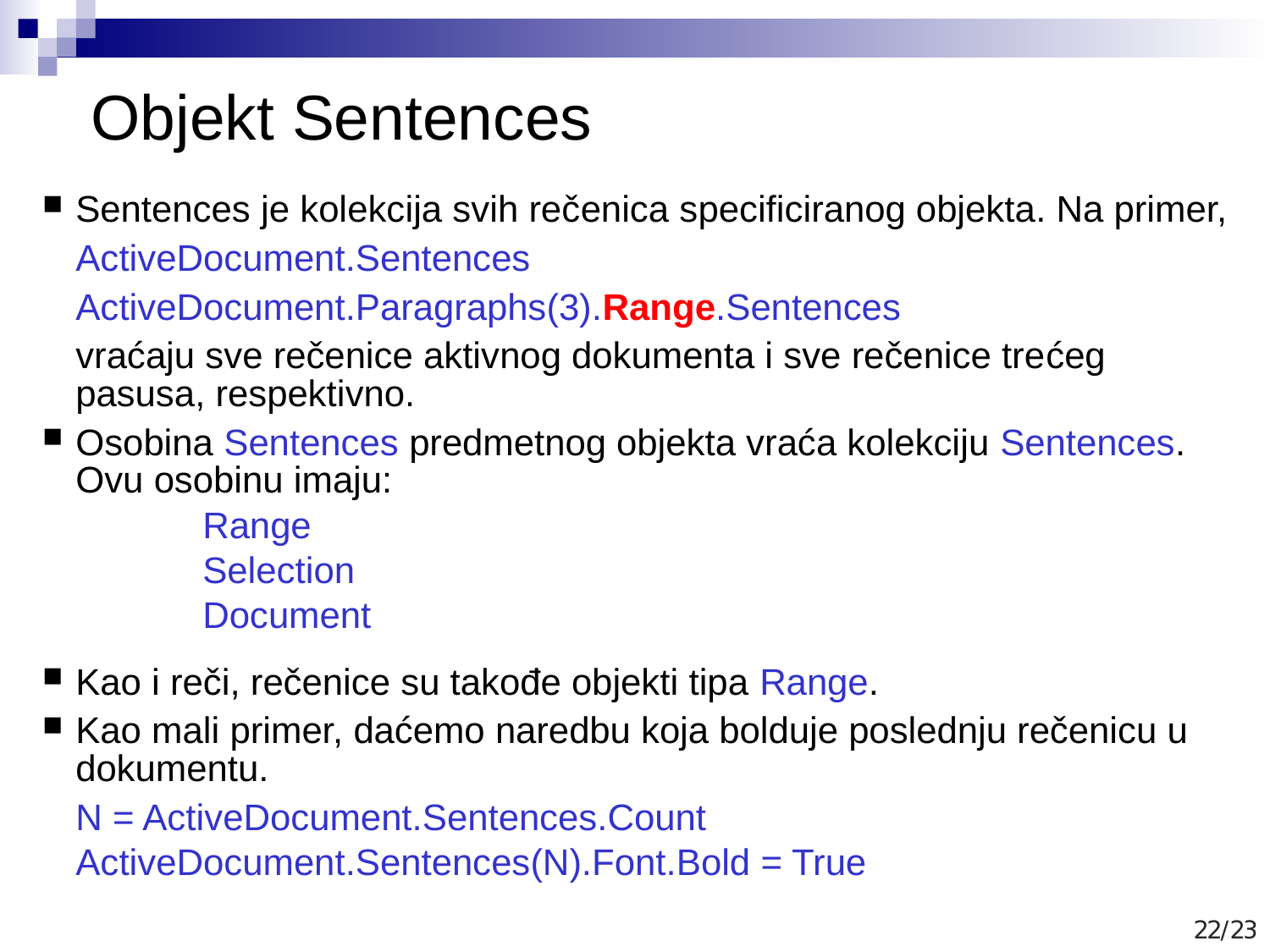

# Objekt Sentences
Sentences je kolekcija svih rečenica specificiranog objekta. Na primer,
	ActiveDocument.Sentences
	ActiveDocument.Paragraphs(3).Range.Sentences
	vraćaju sve rečenice aktivnog dokumenta i sve rečenice trećeg pasusa, respektivno.
Osobina Sentences predmetnog objekta vraća kolekciju Sentences. Ovu osobinu imaju:
		Range
		Selection
		Document
Kao i reči, rečenice su takođe objekti tipa Range.
Kao mali primer, daćemo naredbu koja bolduje poslednju rečenicu u dokumentu.
	N = ActiveDocument.Sentences.Count
	ActiveDocument.Sentences(N).Font.Bold = True
22/23